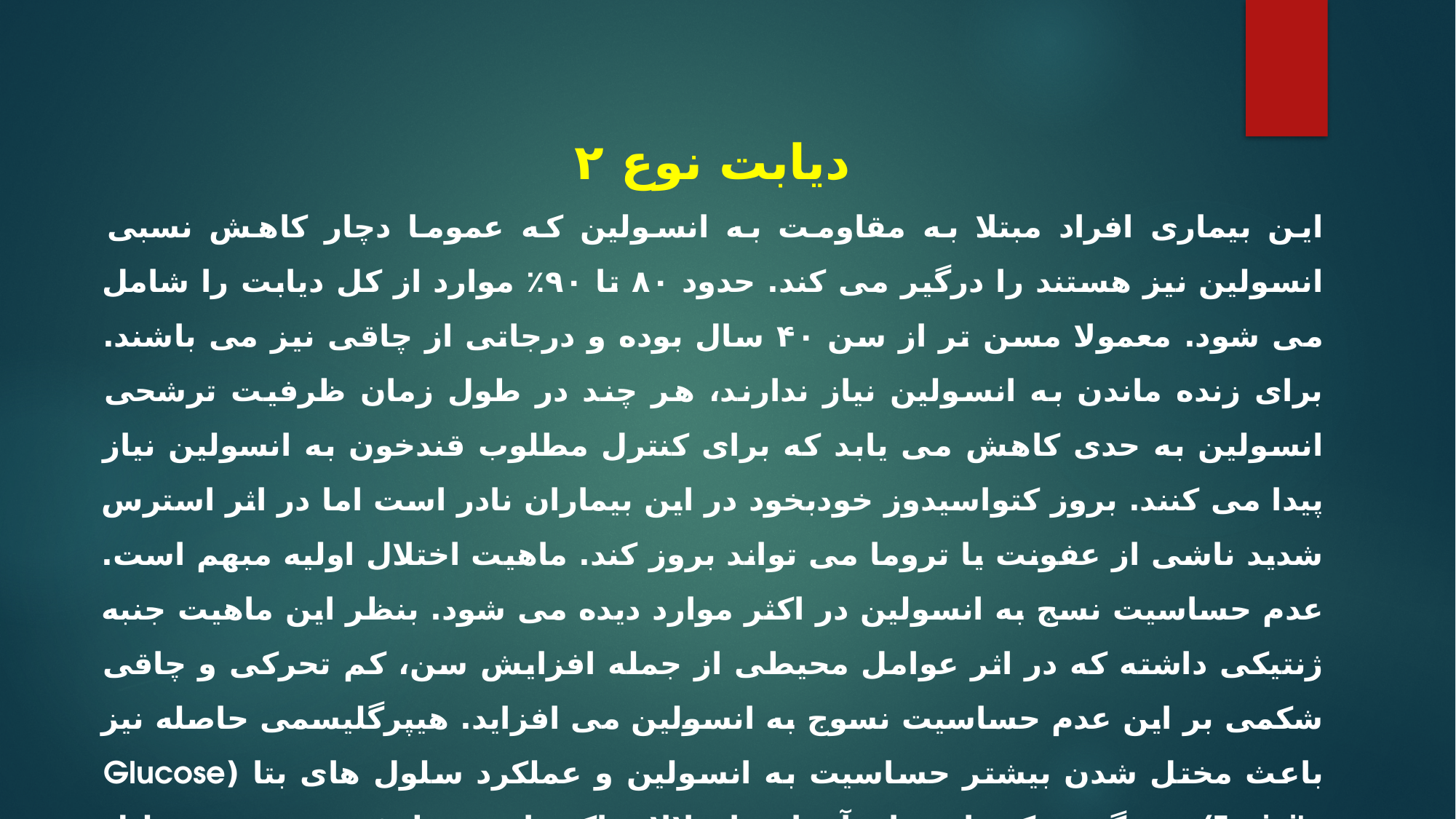

دیابت نوع ۲
این بیماری افراد مبتلا به مقاومت به انسولین که عموما دچار کاهش نسبی انسولین نیز هستند را درگیر می کند. حدود ۸۰ تا ۹۰٪ موارد از کل دیابت را شامل می شود. معمولا مسن تر از سن ۴۰ سال بوده و درجاتی از چاقی نیز می باشند. برای زنده ماندن به انسولین نیاز ندارند، هر چند در طول زمان ظرفیت ترشحی انسولین به حدی کاهش می یابد که برای کنترل مطلوب قندخون به انسولین نیاز پیدا می کنند. بروز کتواسیدوز خودبخود در این بیماران نادر است اما در اثر استرس شدید ناشی از عفونت یا تروما می تواند بروز کند. ماهیت اختلال اولیه مبهم است. عدم حساسیت نسج به انسولین در اکثر موارد دیده می شود. بنظر این ماهیت جنبه ژنتیکی داشته که در اثر عوامل محیطی از جمله افزایش سن، کم تحرکی و چاقی شکمی بر این عدم حساسیت نسوج به انسولین می افزاید. هیپرگلیسمی حاصله نیز باعث مختل شدن بیشتر حساسیت به انسولین و عملکرد سلول های بتا (Glucose Toxicity) می گردد. که با درمان آن این اختلالات اکتسابی برطرف می شوند. بدلیل بروز هیپرگلیسمی تدریجی، بدون علامت است و علی رغم سیر آهسته، این بیماران در معرض عوارض عروق کوچک و بزرگ هستند.